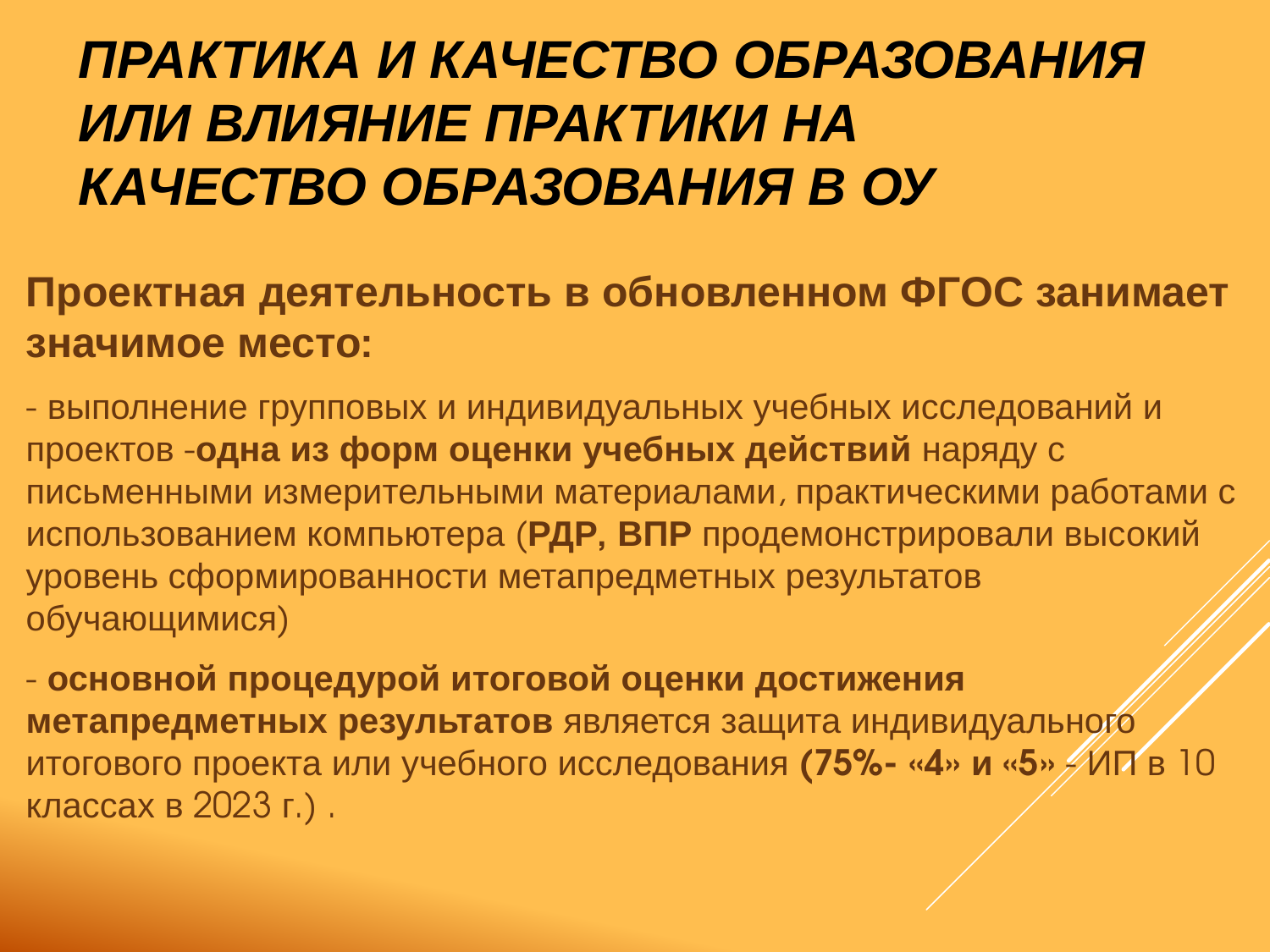

# Практика и качество образования или Влияние практики на качество образования в ОУ
Проектная деятельность в обновленном ФГОС занимает значимое место:
- выполнение групповых и индивидуальных учебных исследований и проектов -одна из форм оценки учебных действий наряду с письменными измерительными материалами, практическими работами с использованием компьютера (РДР, ВПР продемонстрировали высокий уровень сформированности метапредметных результатов обучающимися)
- основной процедурой итоговой оценки достижения метапредметных результатов является защита индивидуального итогового проекта или учебного исследования (75%- «4» и «5» - ИП в 10 классах в 2023 г.) .